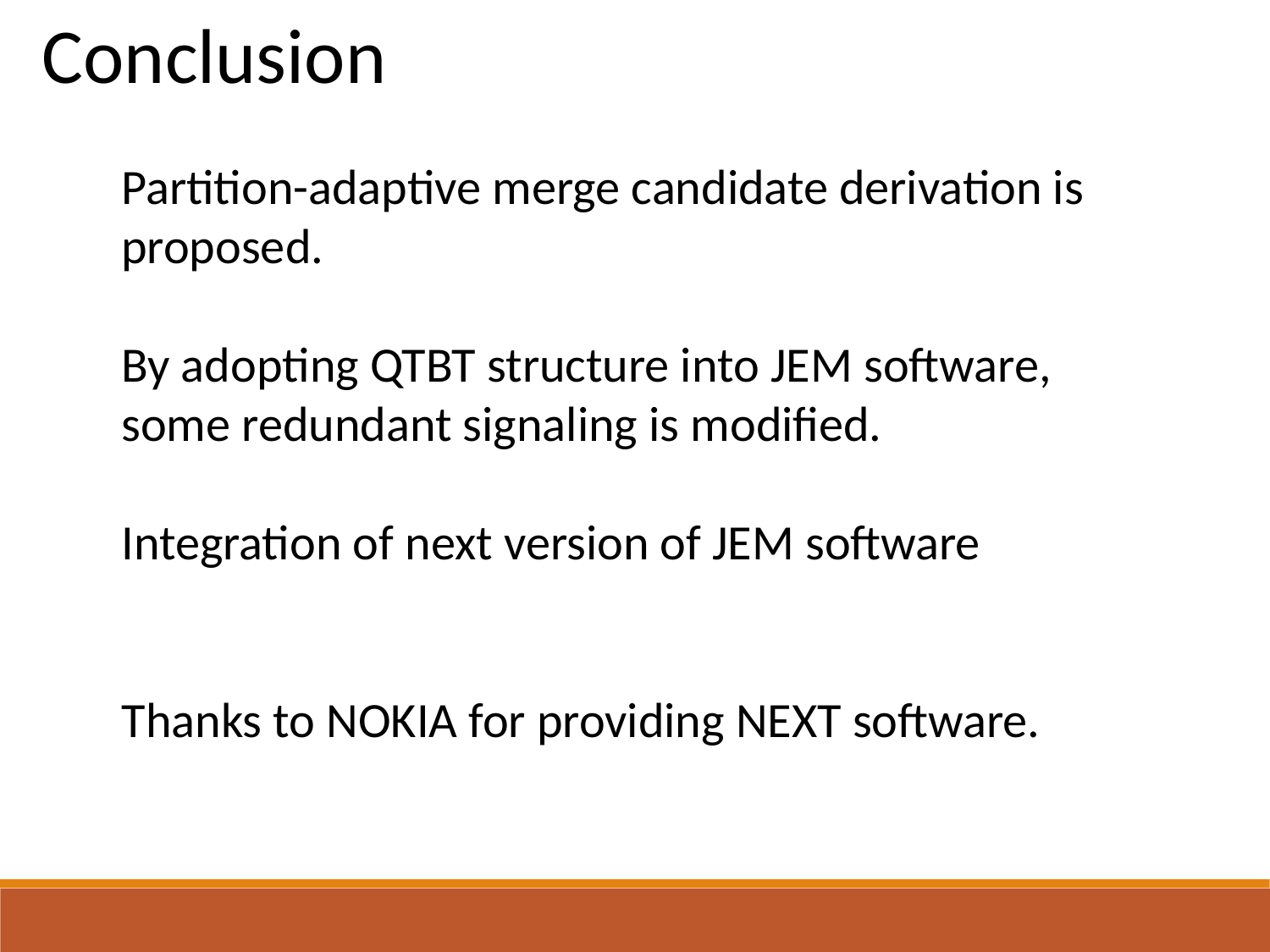

Conclusion

Partition-adaptive merge candidate derivation is proposed.

By adopting QTBT structure into JEM software,
some redundant signaling is modified.

Integration of next version of JEM software

Thanks to NOKIA for providing NEXT software.